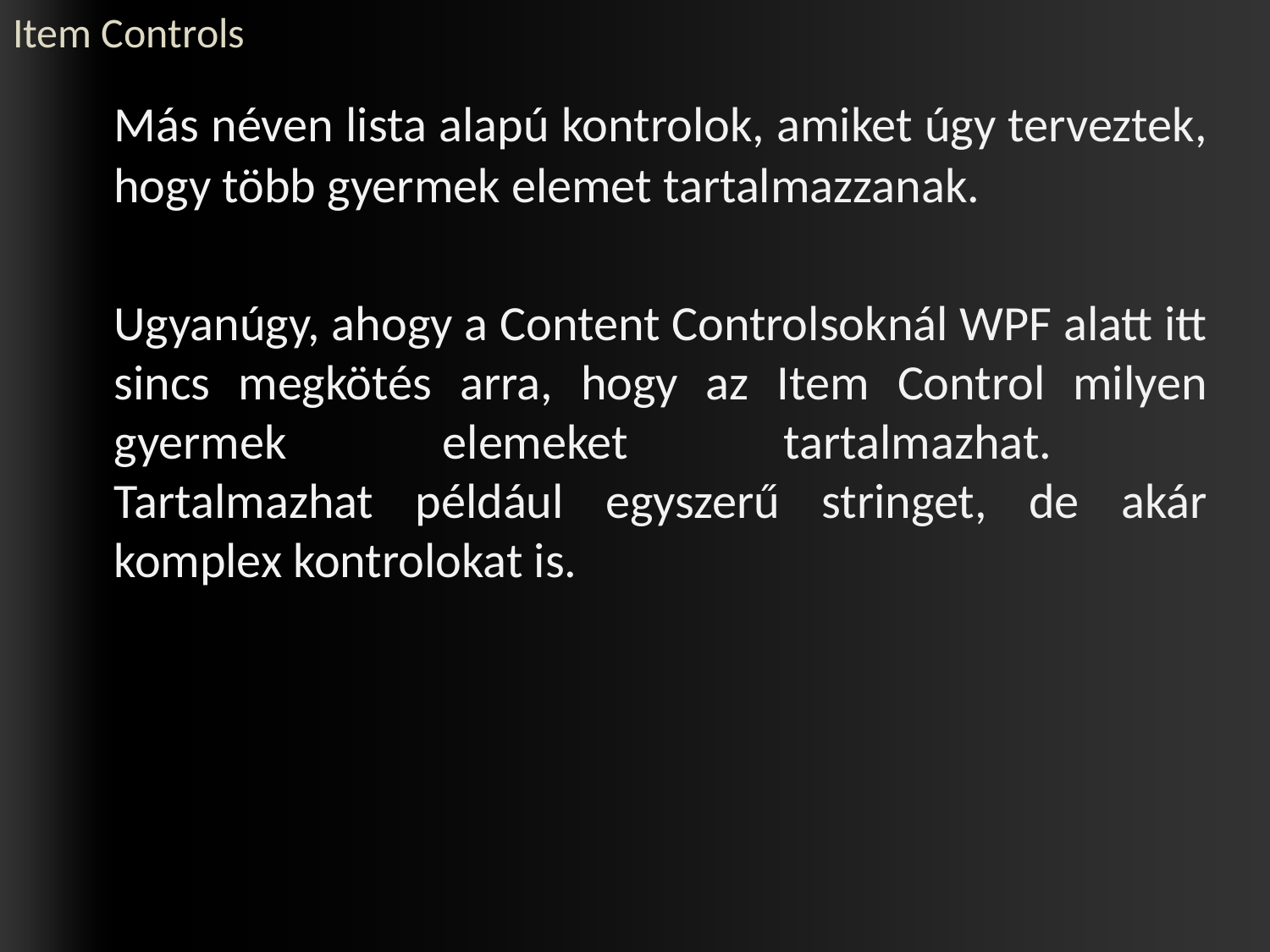

# Item Controls
	Más néven lista alapú kontrolok, amiket úgy terveztek, hogy több gyermek elemet tartalmazzanak.

	Ugyanúgy, ahogy a Content Controlsoknál WPF alatt itt sincs megkötés arra, hogy az Item Control milyen gyermek elemeket tartalmazhat.
Tartalmazhat például egyszerű stringet, de akár komplex kontrolokat is.